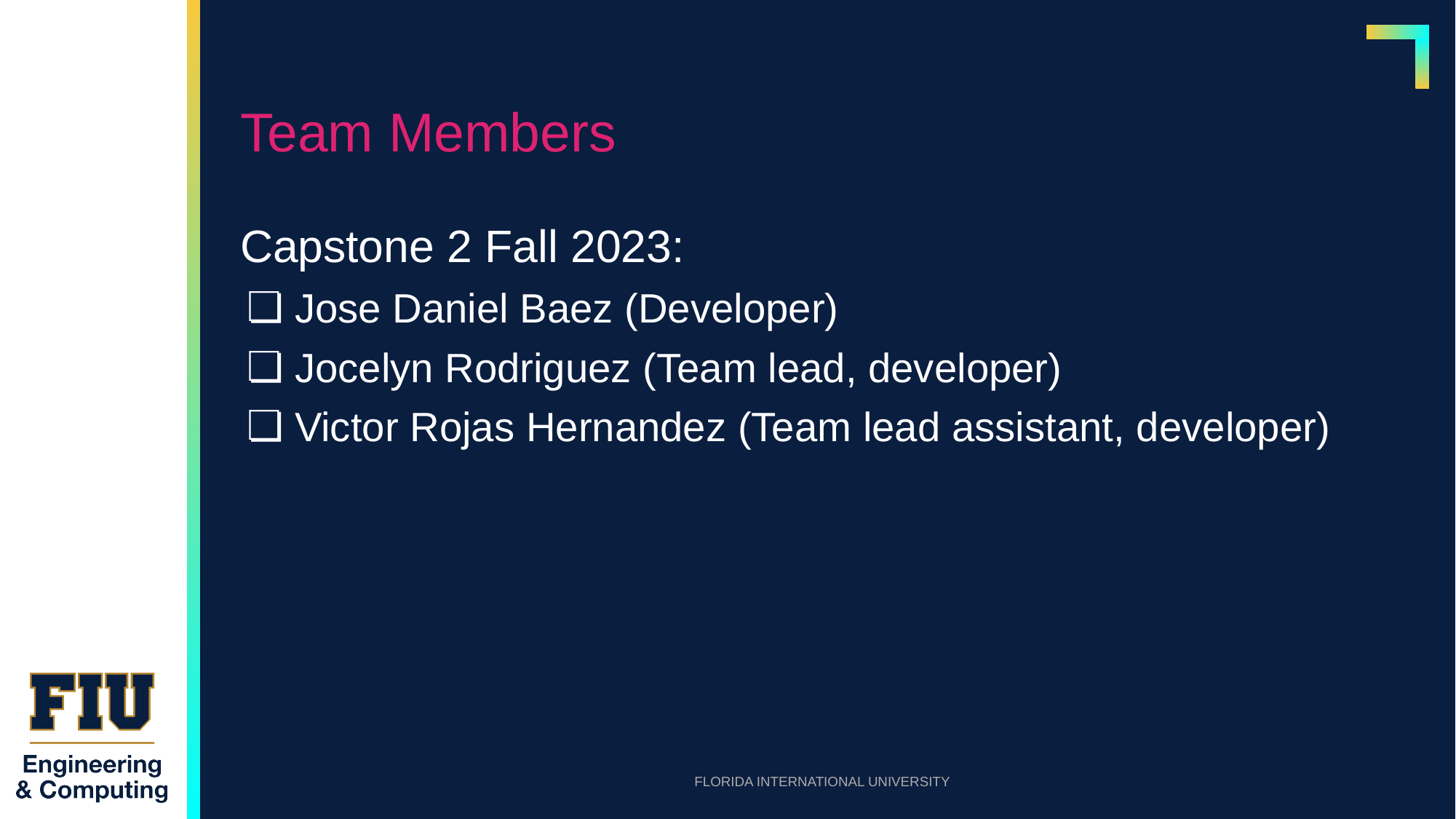

# Team Members
Capstone 2 Fall 2023:
Jose Daniel Baez (Developer)
Jocelyn Rodriguez (Team lead, developer)
Victor Rojas Hernandez (Team lead assistant, developer)